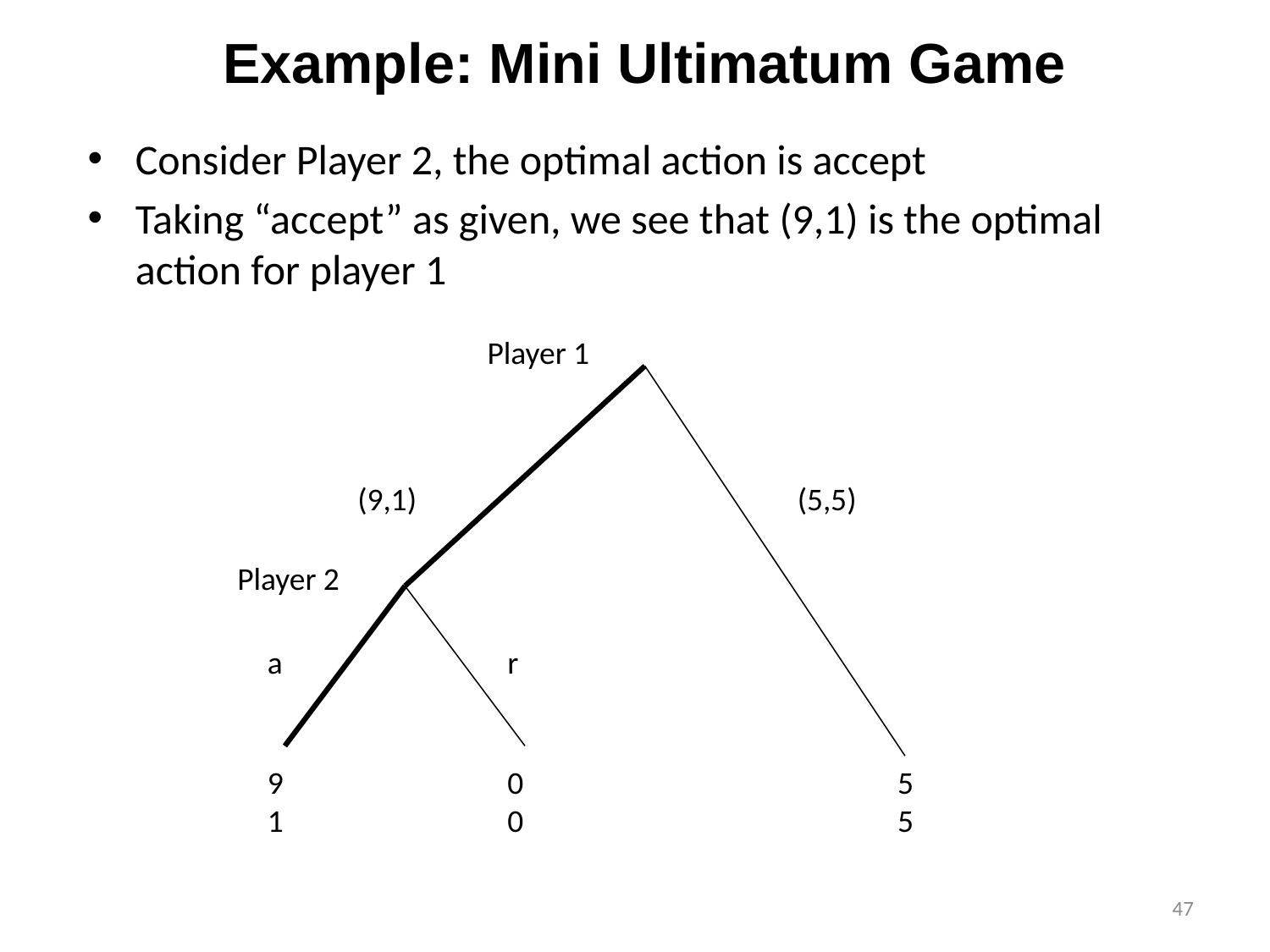

Example: Mini Ultimatum Game
Consider Player 2, the optimal action is accept
Taking “accept” as given, we see that (9,1) is the optimal action for player 1
Player 1

(9,1)
(5,5)

Player 2

a
r
9
1
0 0
5
5
47